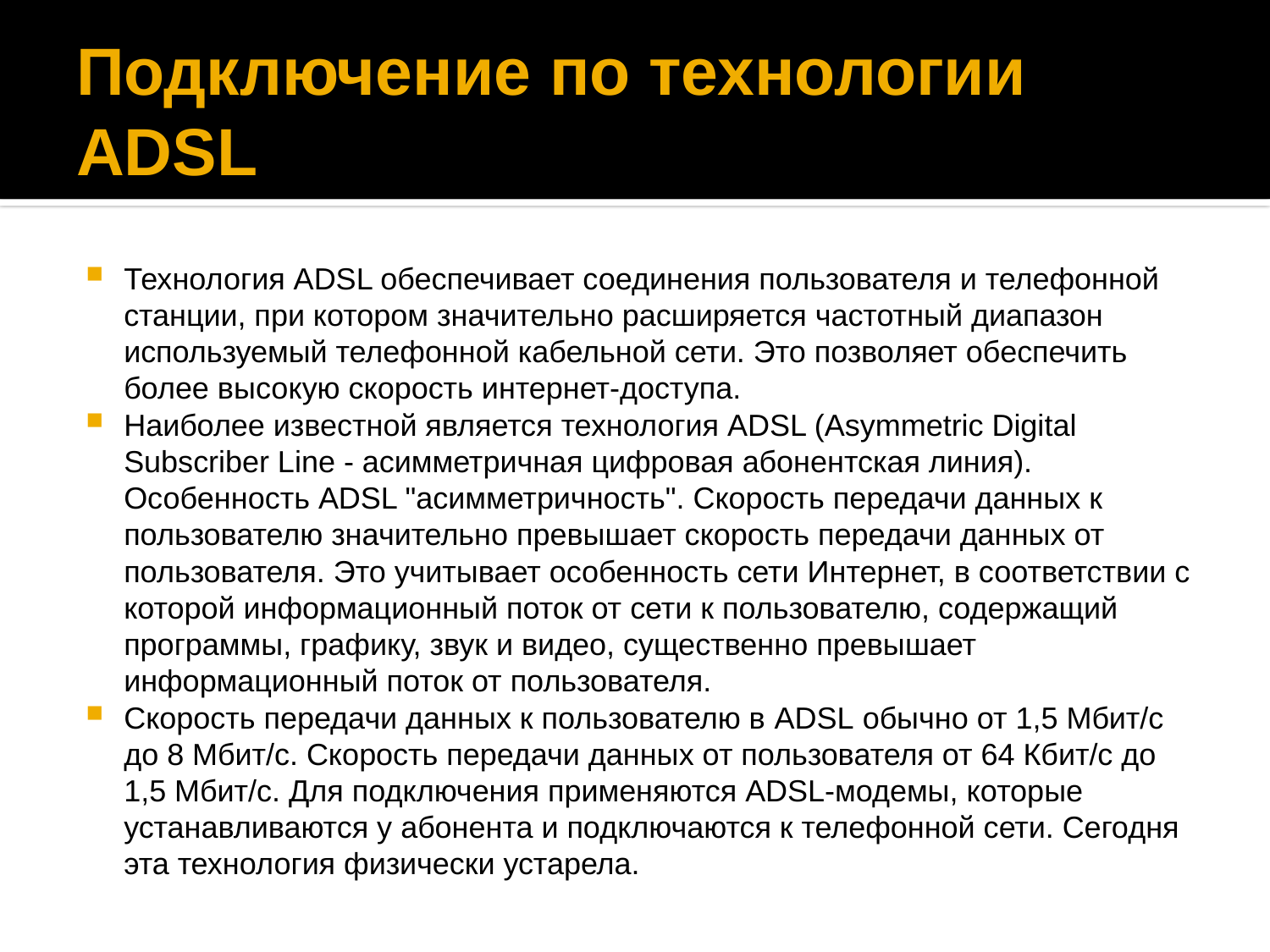

# Подключение по технологии ADSL
Технология ADSL обеспечивает соединения пользователя и телефонной станции, при котором значительно расширяется частотный диапазон используемый телефонной кабельной сети. Это позволяет обеспечить более высокую скорость интернет-доступа.
Наиболее известной является технология ADSL (Asymmetric Digital Subscriber Line - асимметричная цифровая абонентская линия). Особенность ADSL "асимметричность". Скорость передачи данных к пользователю значительно превышает скорость передачи данных от пользователя. Это учитывает особенность сети Интернет, в соответствии с которой информационный поток от сети к пользователю, содержащий программы, графику, звук и видео, существенно превышает информационный поток от пользователя.
Скорость передачи данных к пользователю в ADSL обычно от 1,5 Мбит/с до 8 Мбит/с. Скорость передачи данных от пользователя от 64 Кбит/с до 1,5 Мбит/с. Для подключения применяются ADSL-модемы, которые устанавливаются у абонента и подключаются к телефонной сети. Сегодня эта технология физически устарела.